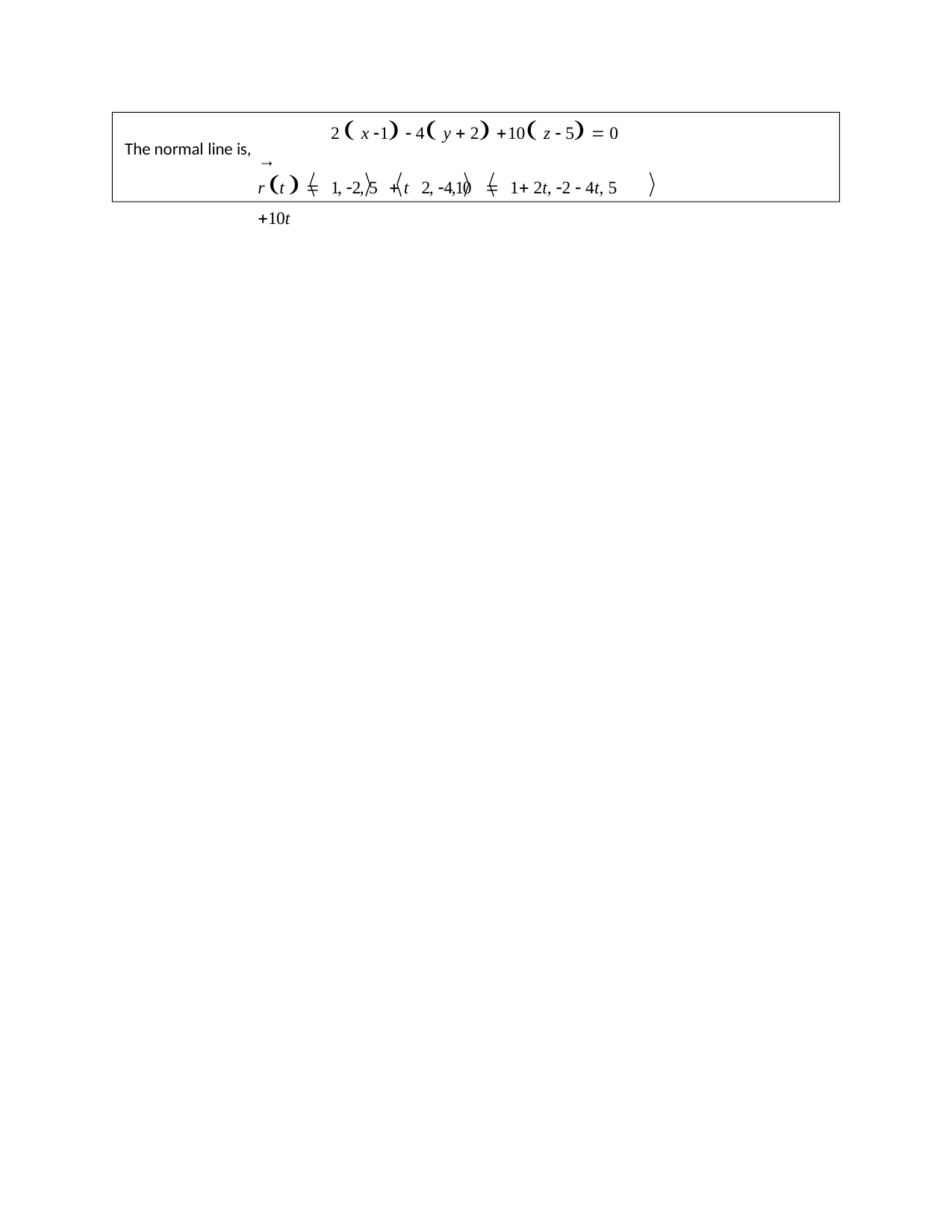

2 ( x −1) − 4( y + 2) +10( z − 5) = 0
The normal line is, →
r (t ) = 1, −2, 5 + t 2, −4,10 = 1+ 2t, −2 − 4t, 5 +10t